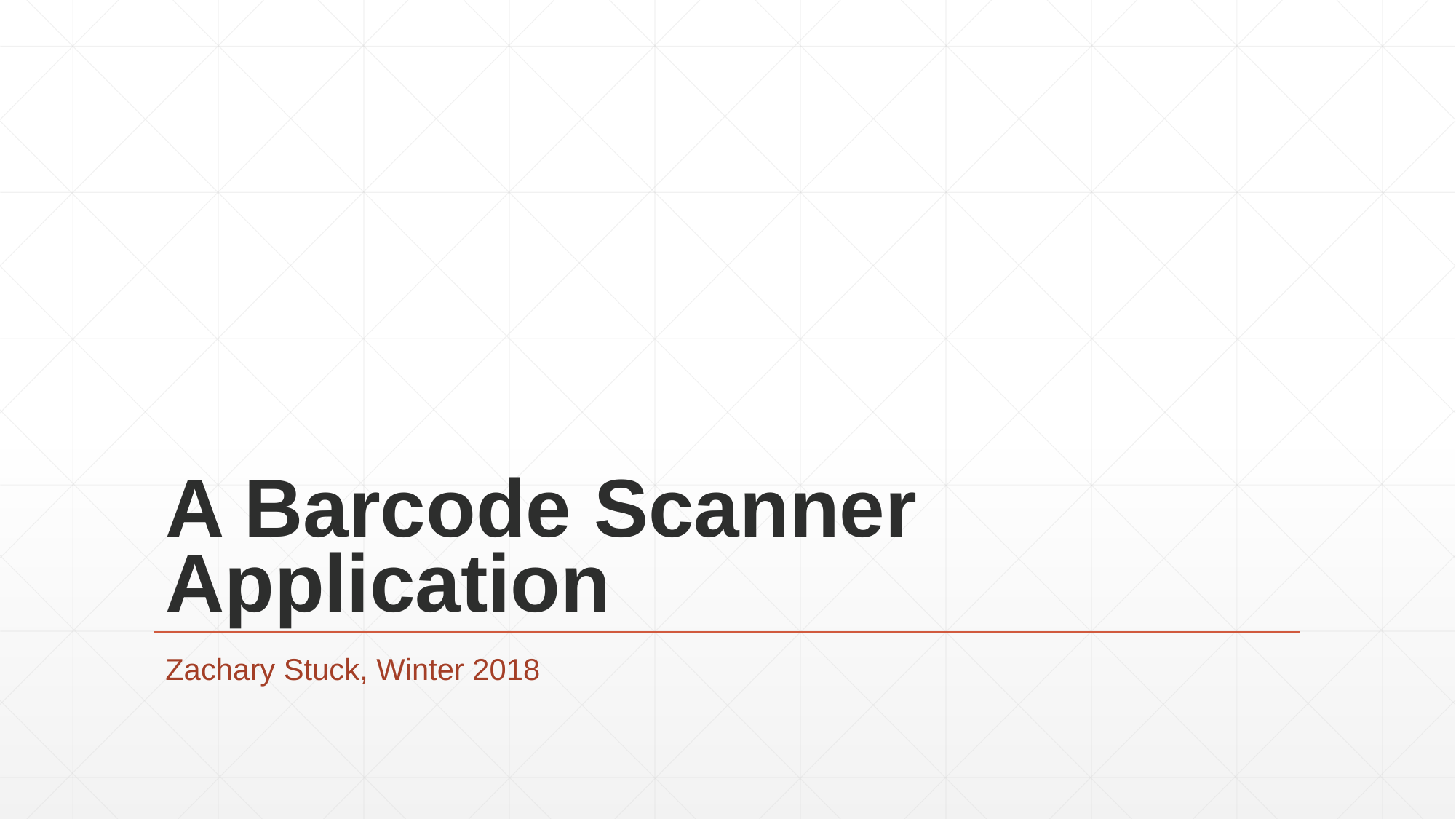

# A Barcode Scanner Application
Zachary Stuck, Winter 2018